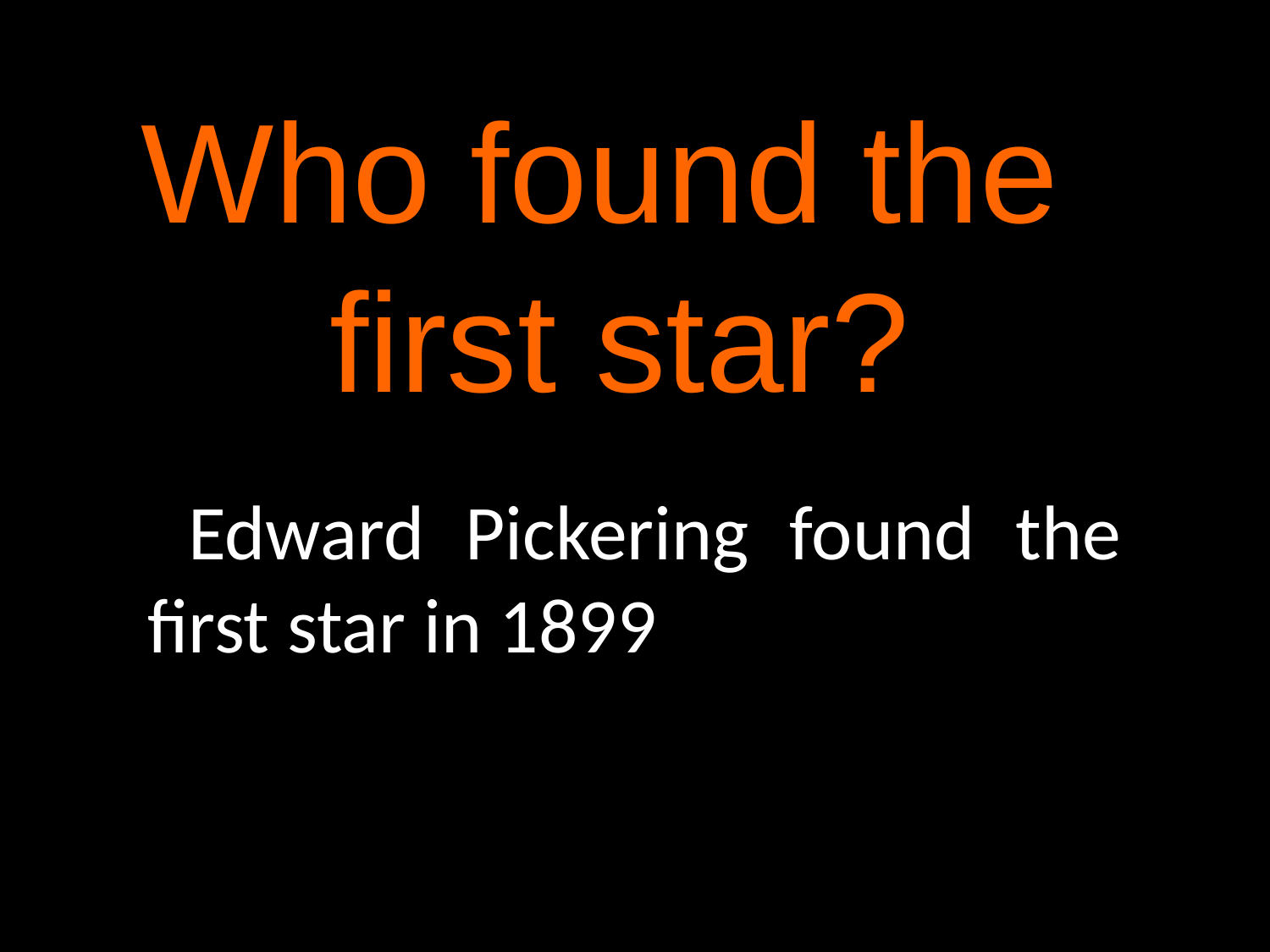

Who found the
first star?
 Edward Pickering found the first star in 1899